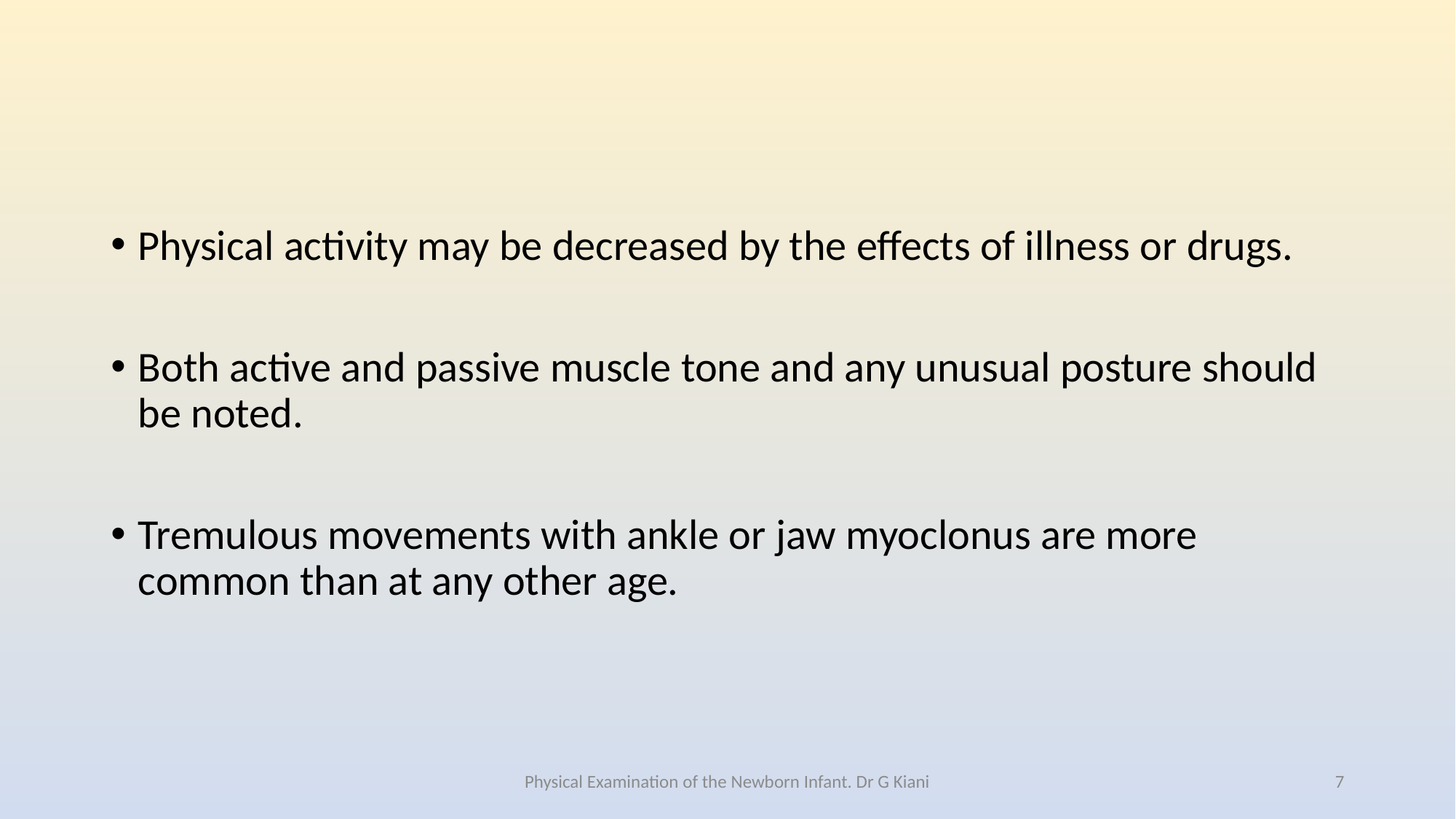

Physical activity may be decreased by the effects of illness or drugs.

Both active and passive muscle tone and any unusual posture should be noted.

Tremulous movements with ankle or jaw myoclonus are more common than at any other age.
Physical Examination of the Newborn Infant. Dr G Kiani
7